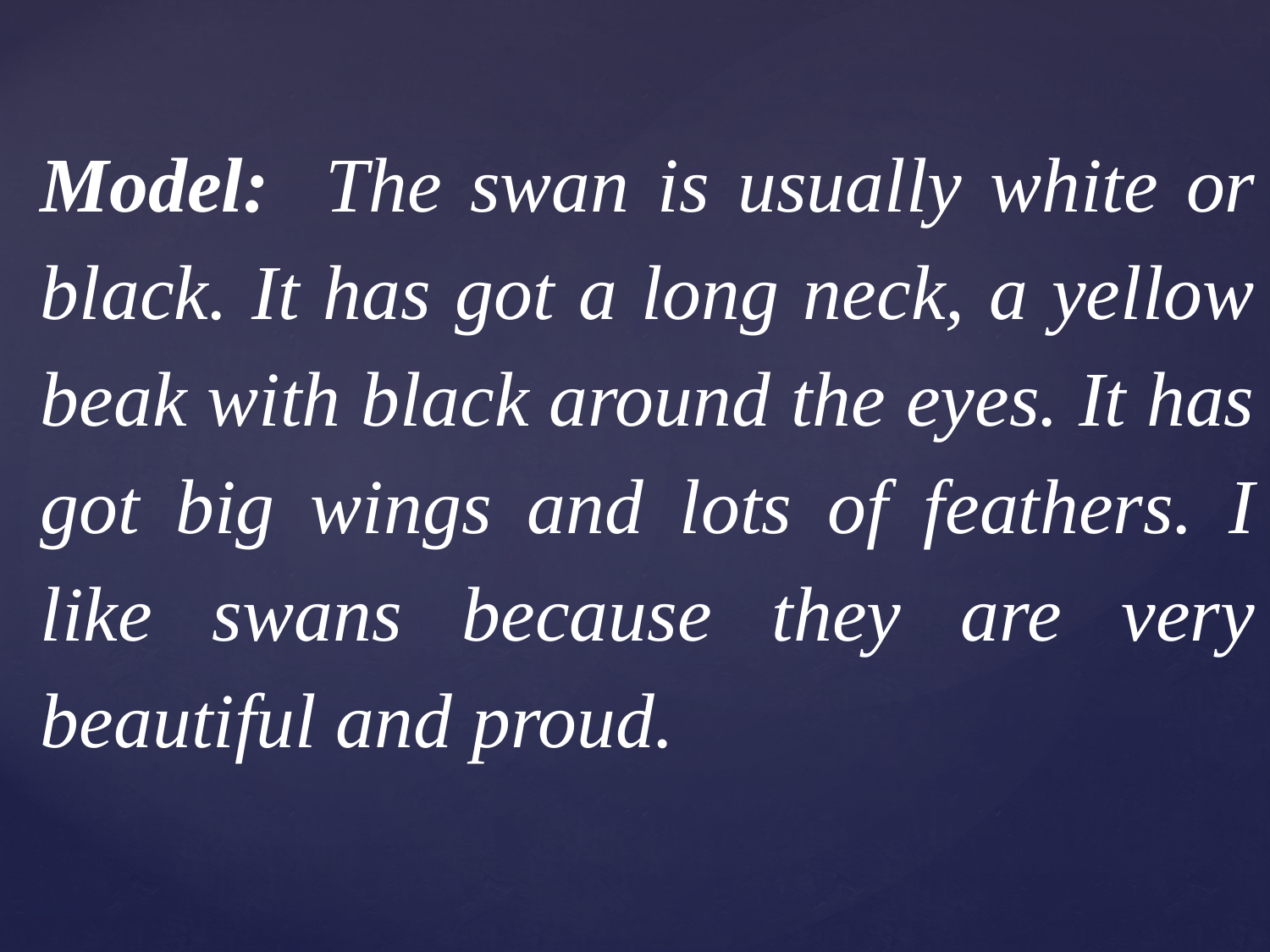

Model:  The swan is usually white or black. It has got a long neck, a yellow beak with black around the eyes. It has got big wings and lots of feathers. I like swans because they are very beautiful and proud.

#